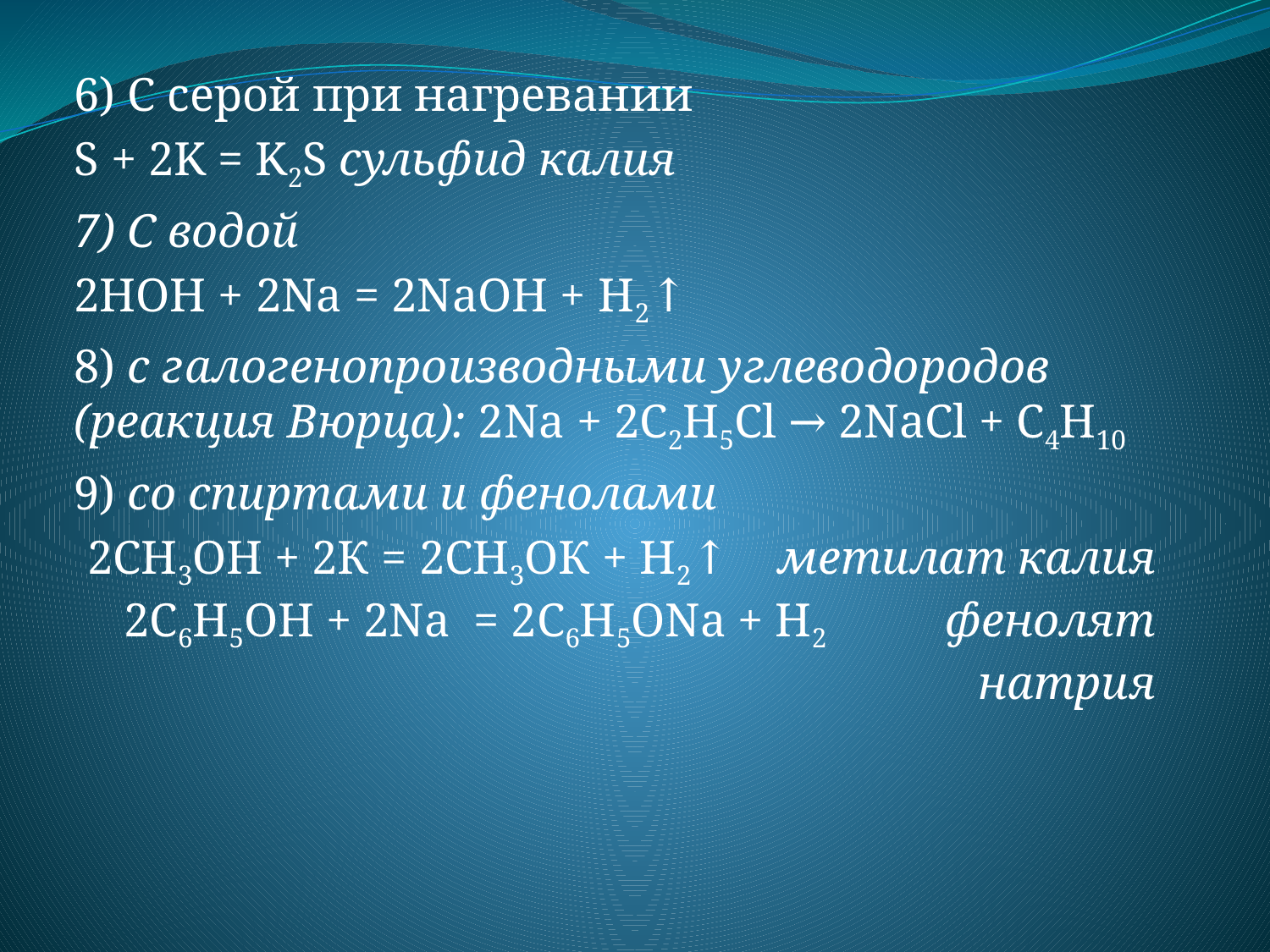

#
6) С серой при нагревании
S + 2K = K2S сульфид калия
7) С водой
2HOH + 2Na = 2NaOH + H2↑
8) с галогенопроизводными углеводородов (реакция Вюрца): 2Na + 2C2H5Cl → 2NaCl + C4H10
9) со спиртами и фенолами
2CH3OH + 2К = 2CH3OК + H2↑    метилат калия 2C6H5OH + 2Na  = 2C6H5ONa + H2                 фенолят натрия